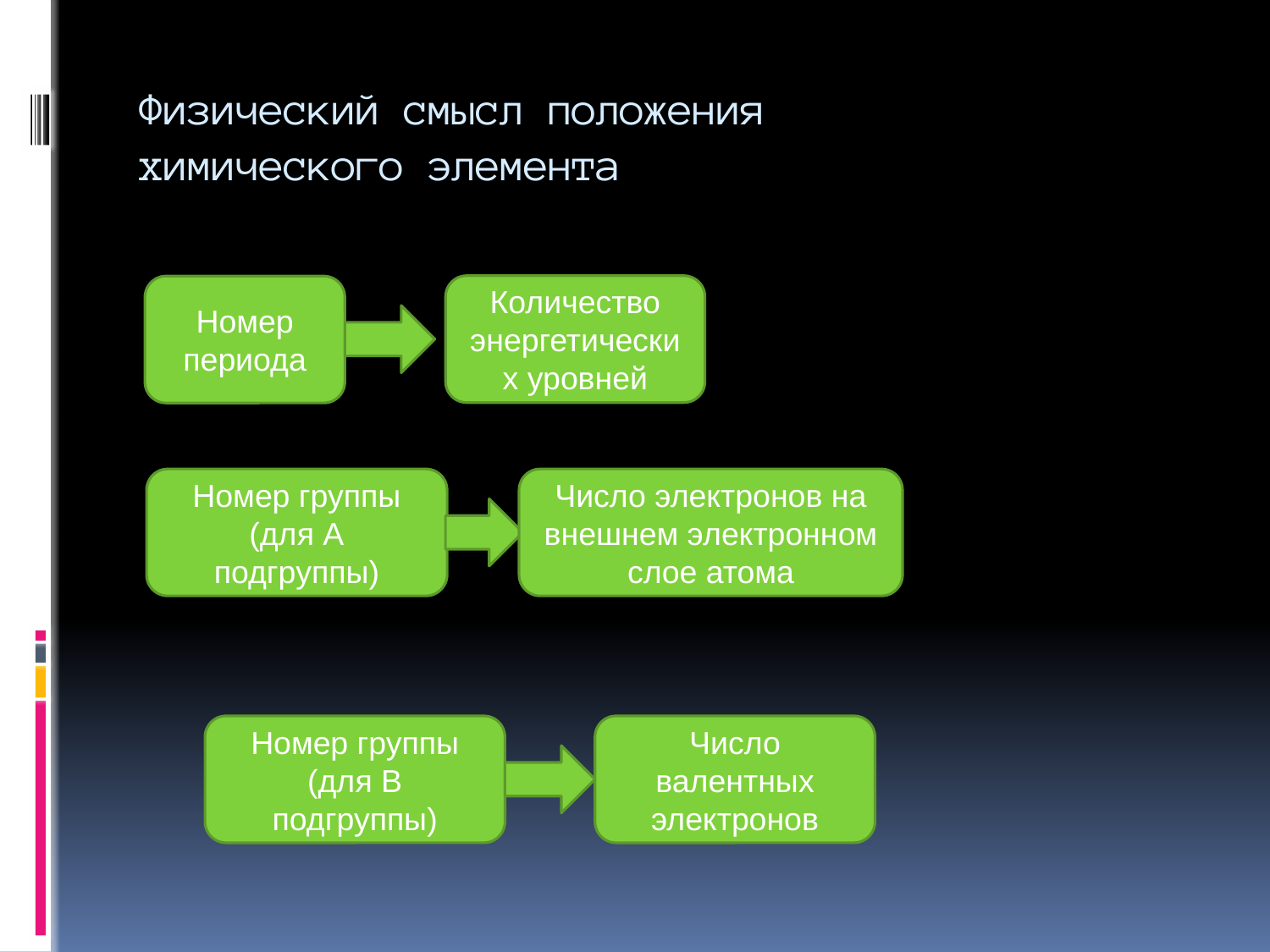

# Физический смысл положения химического элемента
Количество энергетических уровней
Номер периода

Номер группы
(для А подгруппы)
Число электронов на внешнем электронном слое атома

Номер группы
(для В подгруппы)
Число валентных
электронов